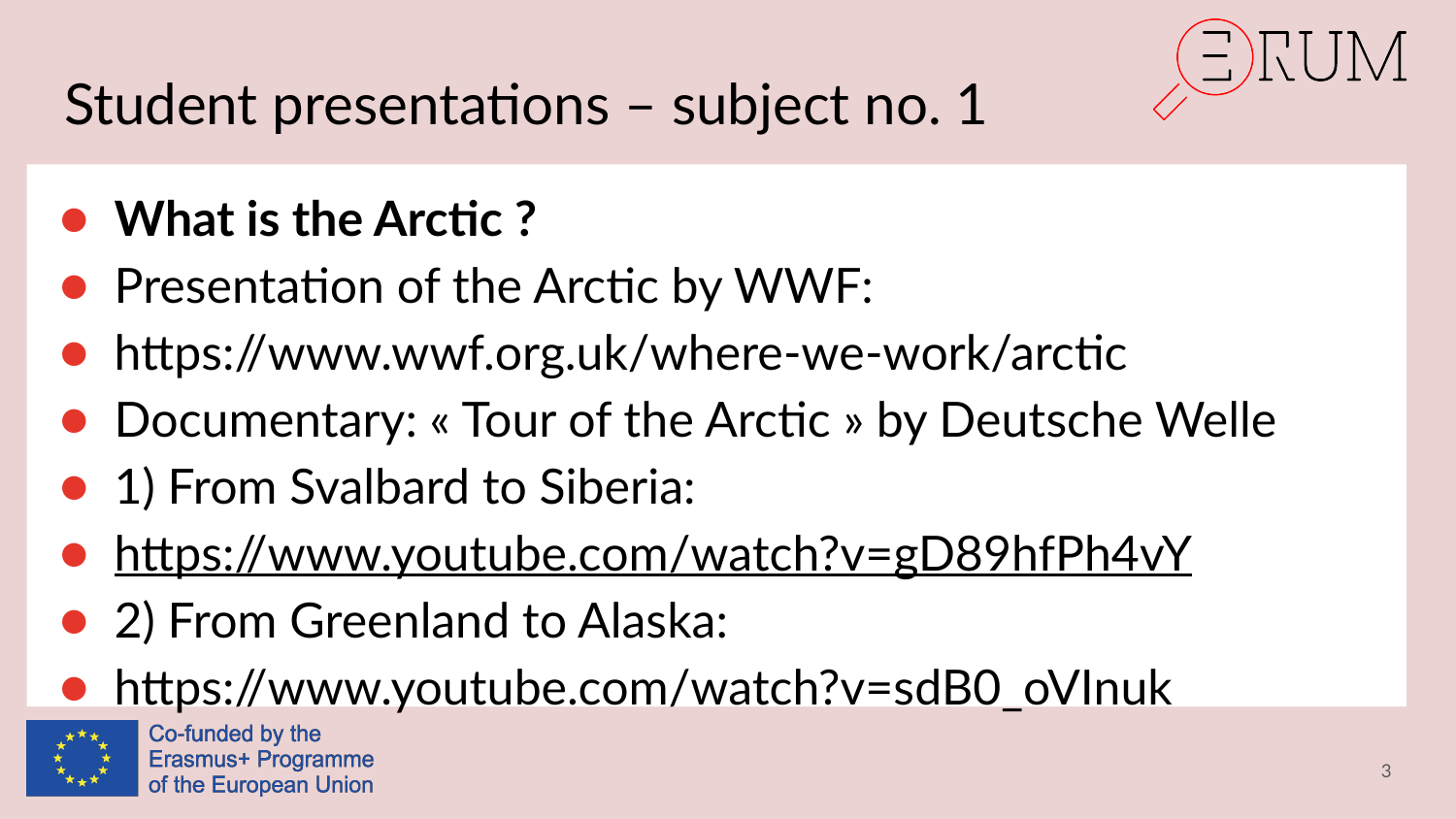

# Student presentations – subject no. 1
What is the Arctic ?
Presentation of the Arctic by WWF:
https://www.wwf.org.uk/where-we-work/arctic
Documentary: « Tour of the Arctic » by Deutsche Welle
1) From Svalbard to Siberia:
https://www.youtube.com/watch?v=gD89hfPh4vY
2) From Greenland to Alaska:
https://www.youtube.com/watch?v=sdB0_oVInuk
3